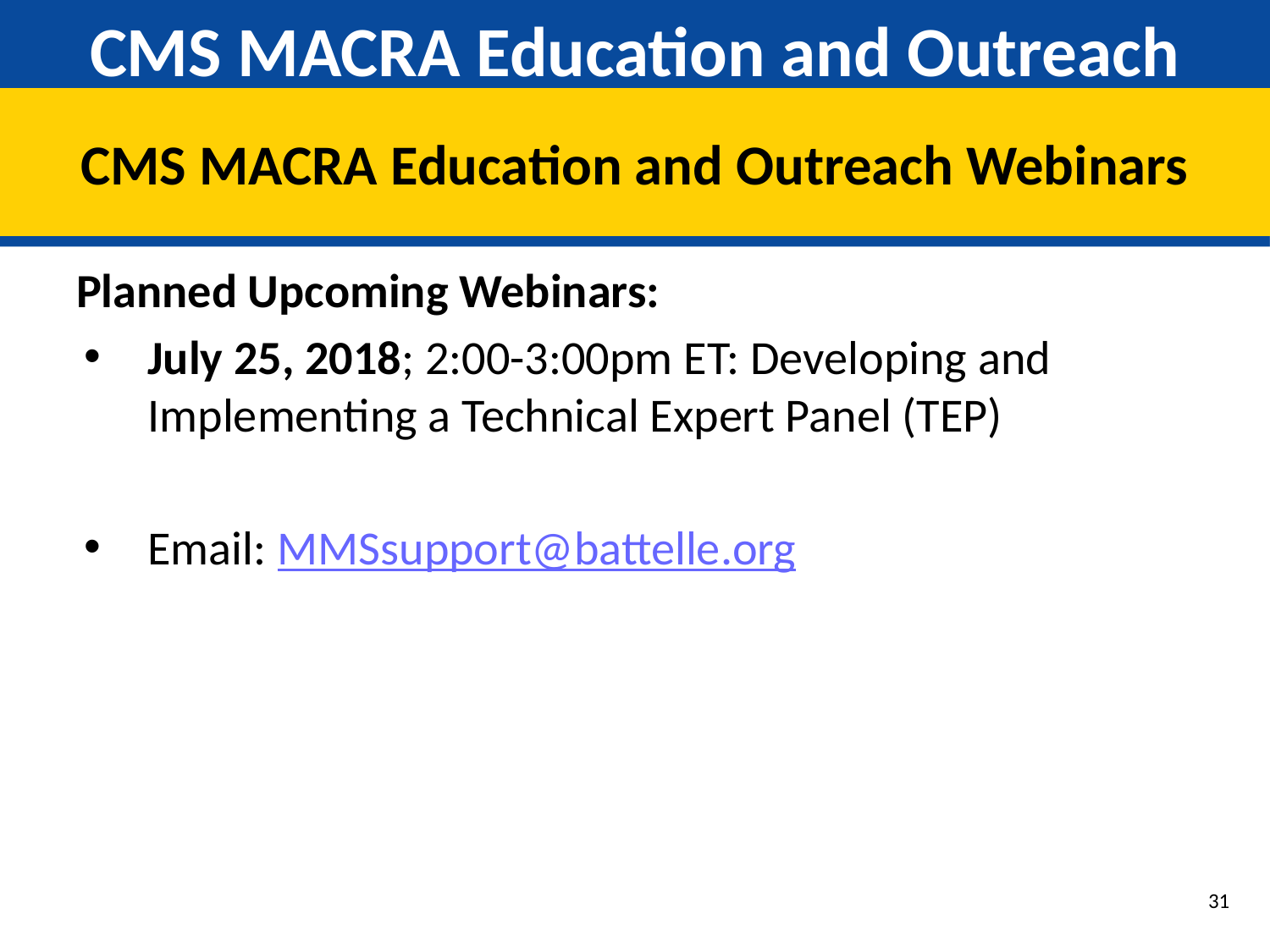

# CMS MACRA Education and Outreach
CMS MACRA Education and Outreach Webinars
Planned Upcoming Webinars:
July 25, 2018; 2:00-3:00pm ET: Developing and Implementing a Technical Expert Panel (TEP)

Email: MMSsupport@battelle.org